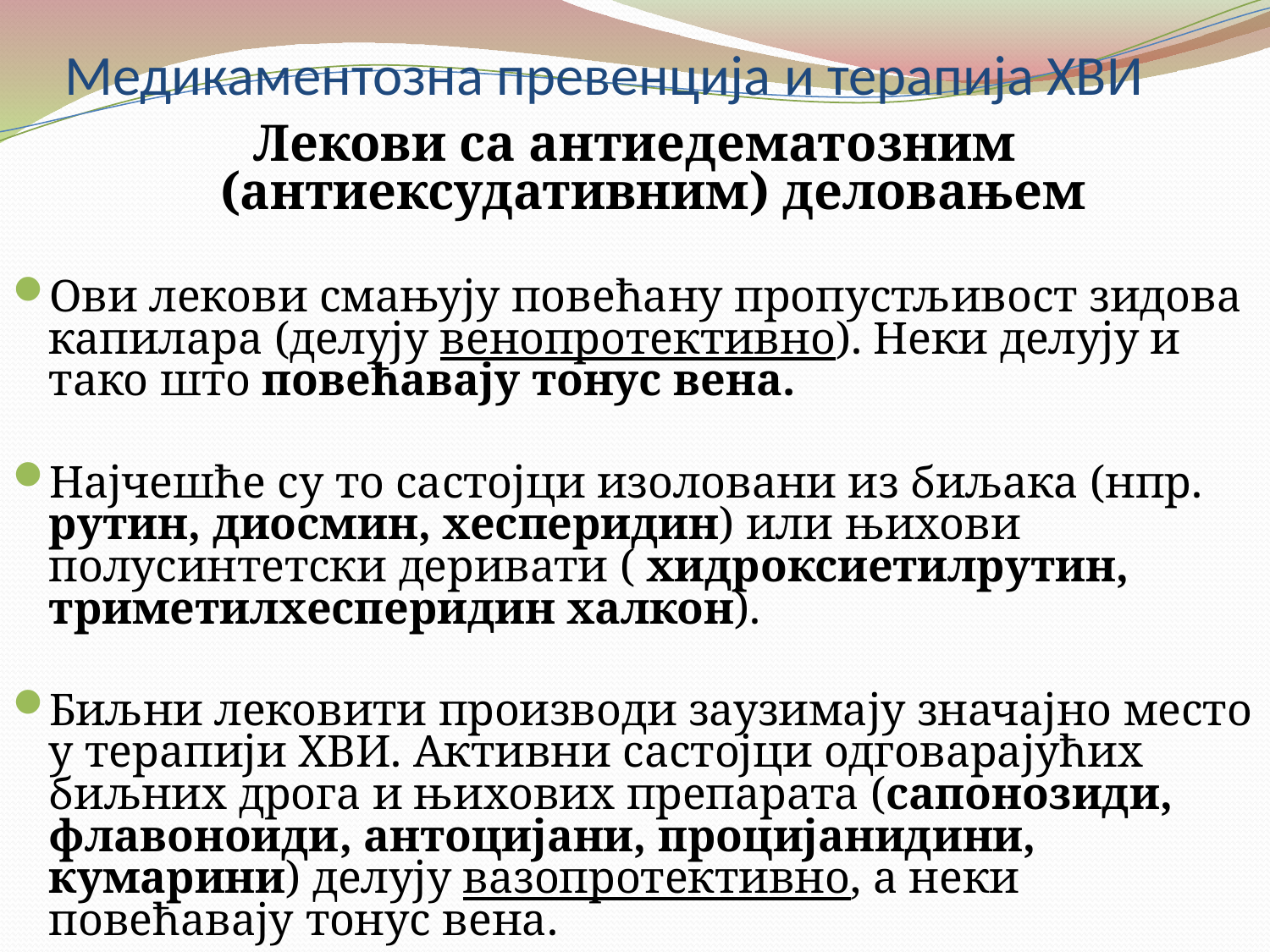

# Медикаментозна превенција и терапија ХВИ
Лекови са антиедематозним (антиексудативним) деловањем

Ови лекови смањују повећану пропустљивост зидова капилара (делују венопротективно). Неки делују и тако што повећавају тонус вена.

Најчешће су то састојци изоловани из биљака (нпр. рутин, диосмин, хесперидин) или њихови полусинтетски деривати ( хидроксиетилрутин, триметилхесперидин халкон).

Биљни лековити производи заузимају значајно место у терапији ХВИ. Активни састојци одговарајућих биљних дрога и њихових препарата (сапонозиди, флавоноиди, антоцијани, процијанидини, кумарини) делују вазопротективно, а неки повећавају тонус вена.